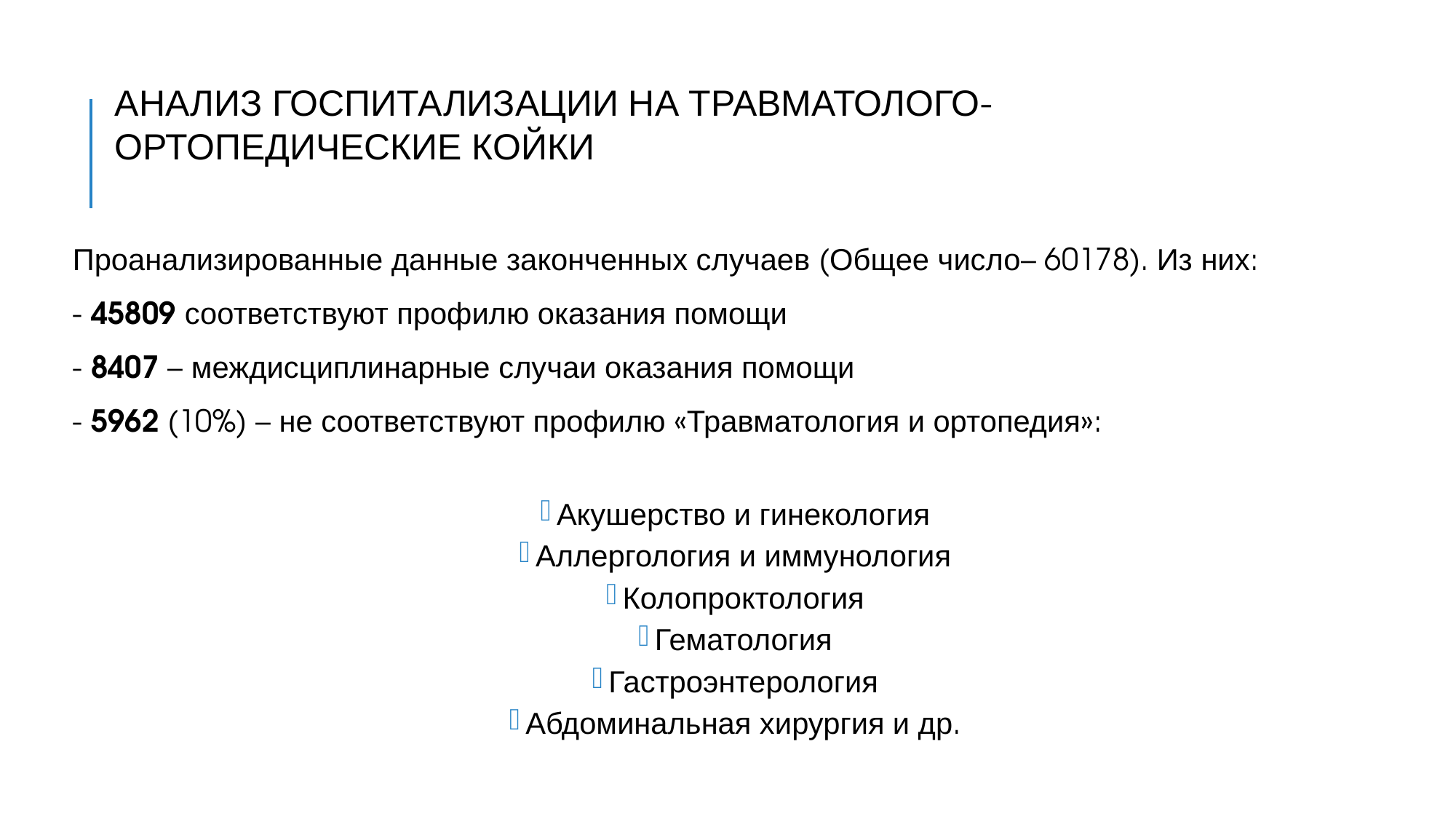

АНАЛИЗ ГОСПИТАЛИЗАЦИИ НА ТРАВМАТОЛОГО-ОРТОПЕДИЧЕСКИЕ КОЙКИ
Проанализированные данные законченных случаев (Общее число– 60178). Из них:
- 45809 соответствуют профилю оказания помощи
- 8407 – междисциплинарные случаи оказания помощи
- 5962 (10%) – не соответствуют профилю «Травматология и ортопедия»:

Акушерство и гинекология
Аллергология и иммунология
Колопроктология
Гематология
Гастроэнтерология
Абдоминальная хирургия и др.